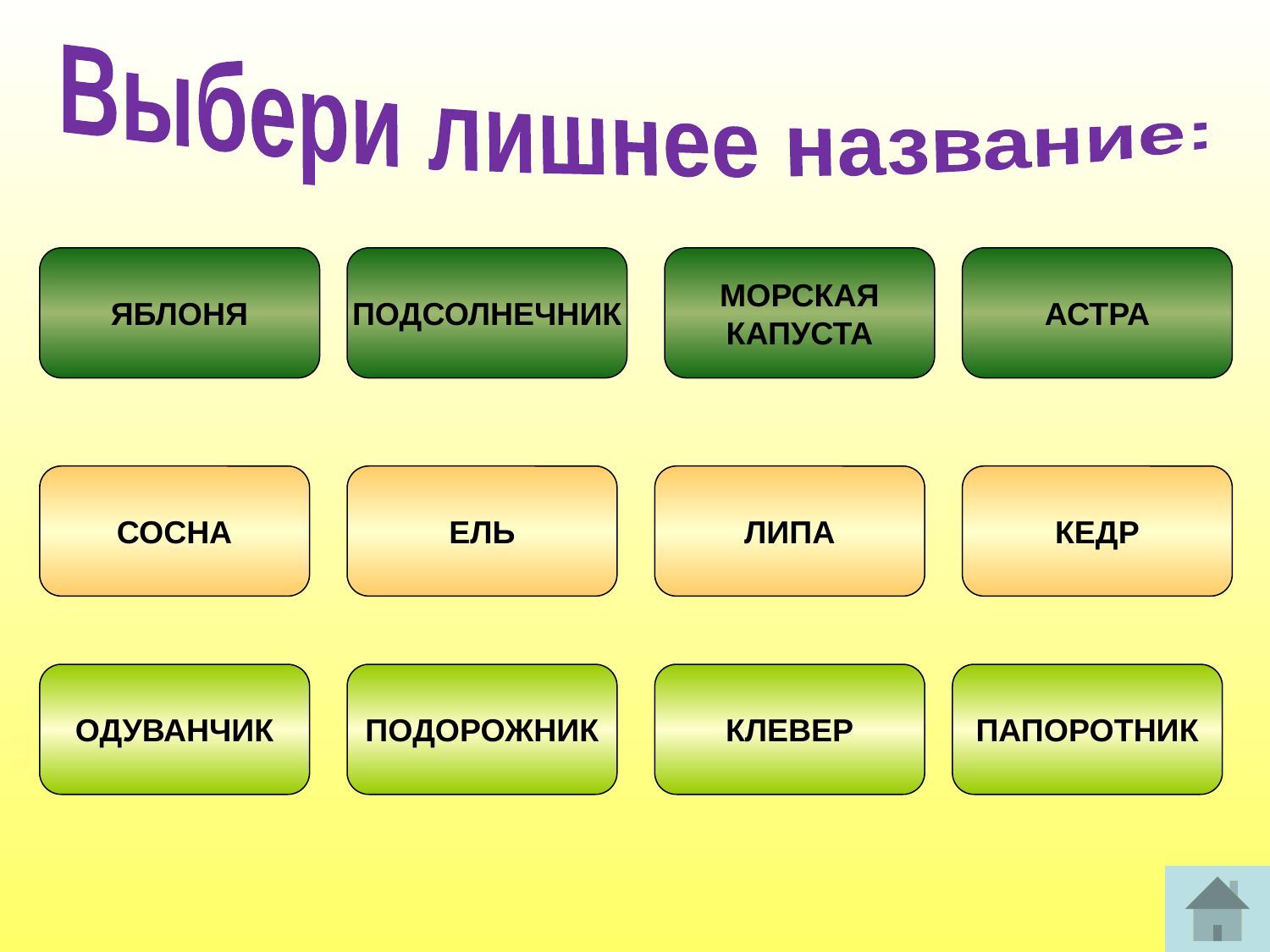

Выбери лишнее название:
ЯБЛОНЯ
ПОДСОЛНЕЧНИК
МОРСКАЯ
КАПУСТА
АСТРА
СОСНА
ЕЛЬ
ЛИПА
КЕДР
ОДУВАНЧИК
ПОДОРОЖНИК
КЛЕВЕР
ПАПОРОТНИК